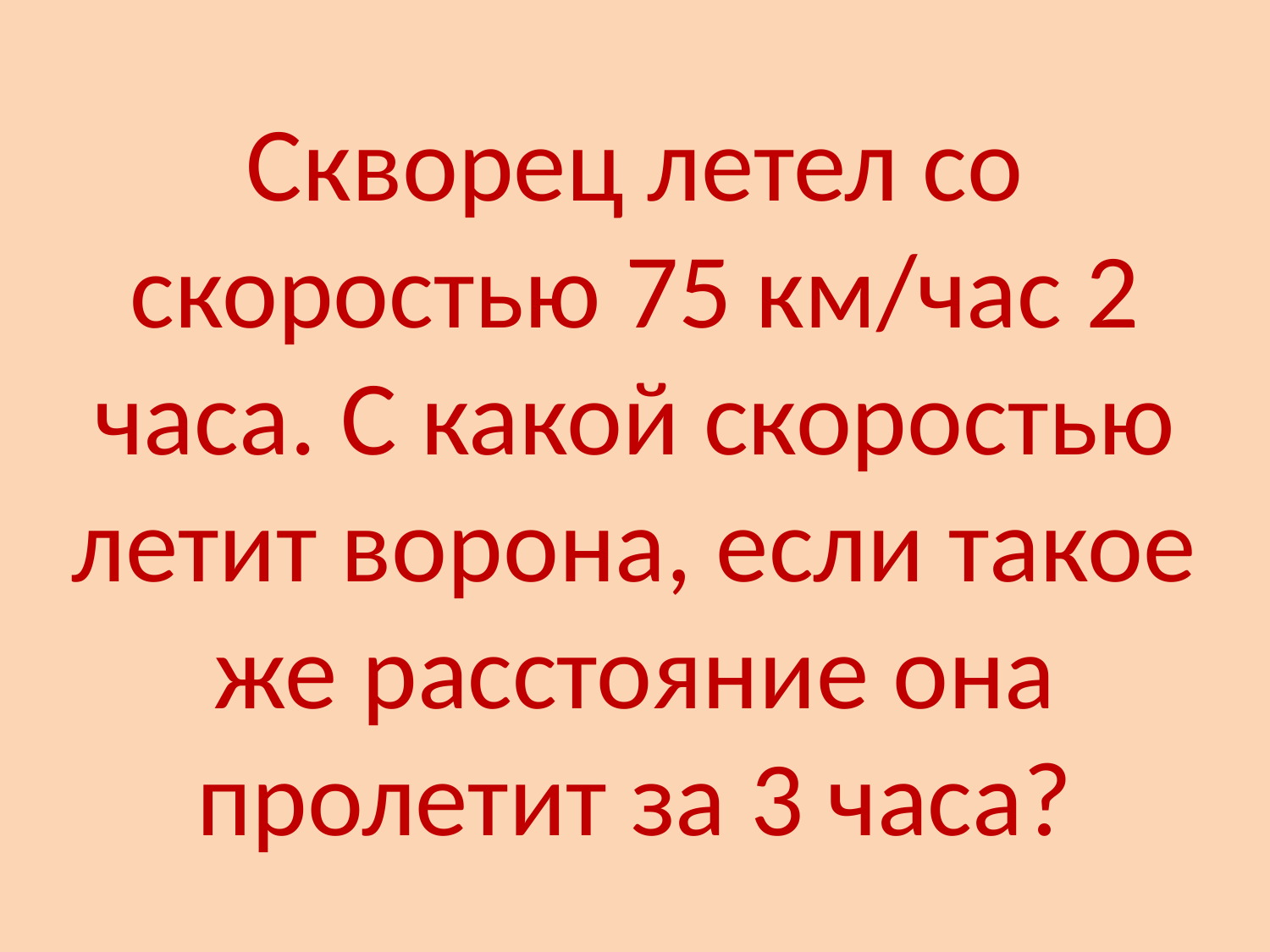

# Скворец летел со скоростью 75 км/час 2 часа. С какой скоростью летит ворона, если такое же расстояние она пролетит за 3 часа?